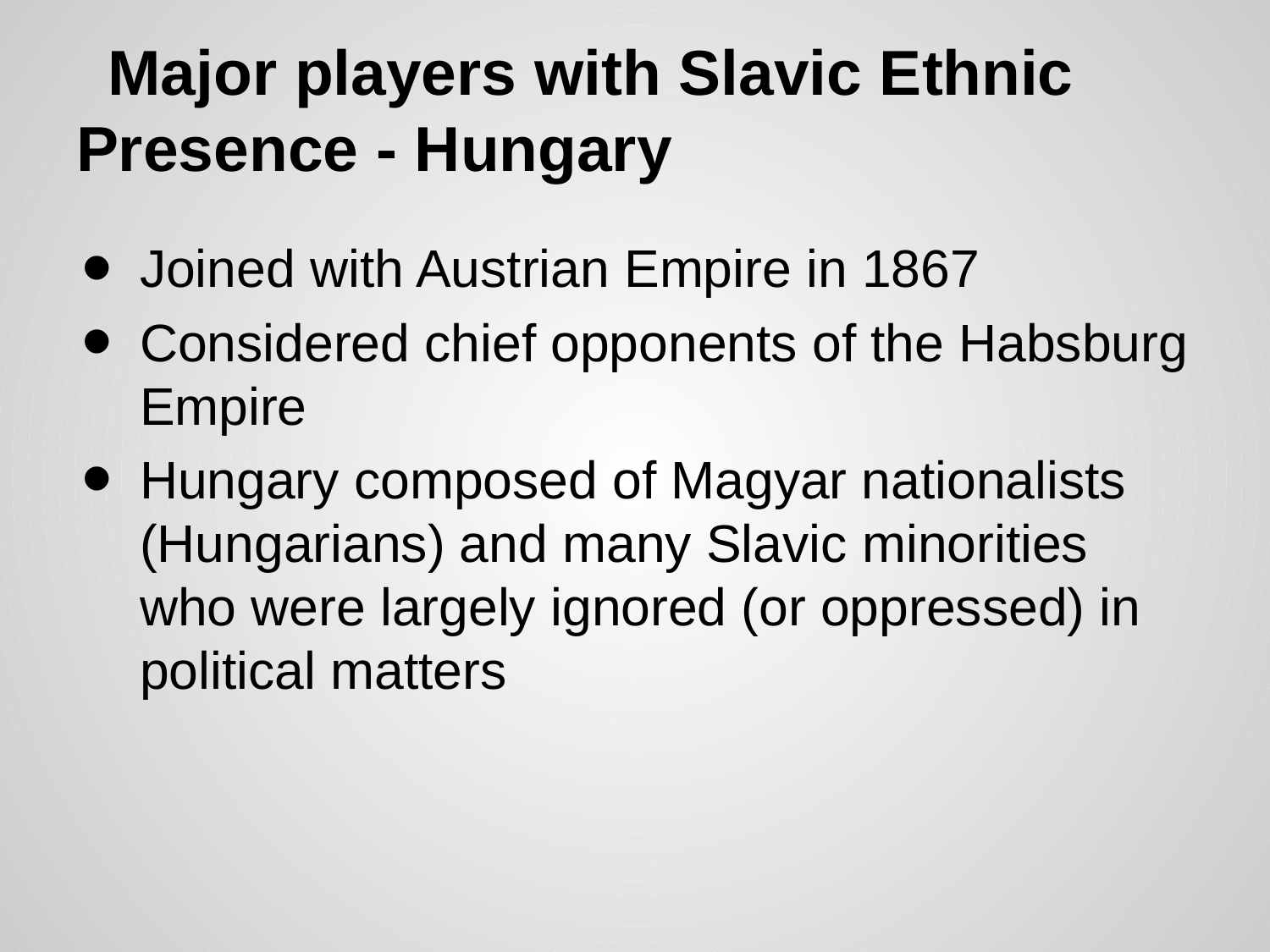

# Major players with Slavic Ethnic Presence - Hungary
Joined with Austrian Empire in 1867
Considered chief opponents of the Habsburg Empire
Hungary composed of Magyar nationalists (Hungarians) and many Slavic minorities who were largely ignored (or oppressed) in political matters